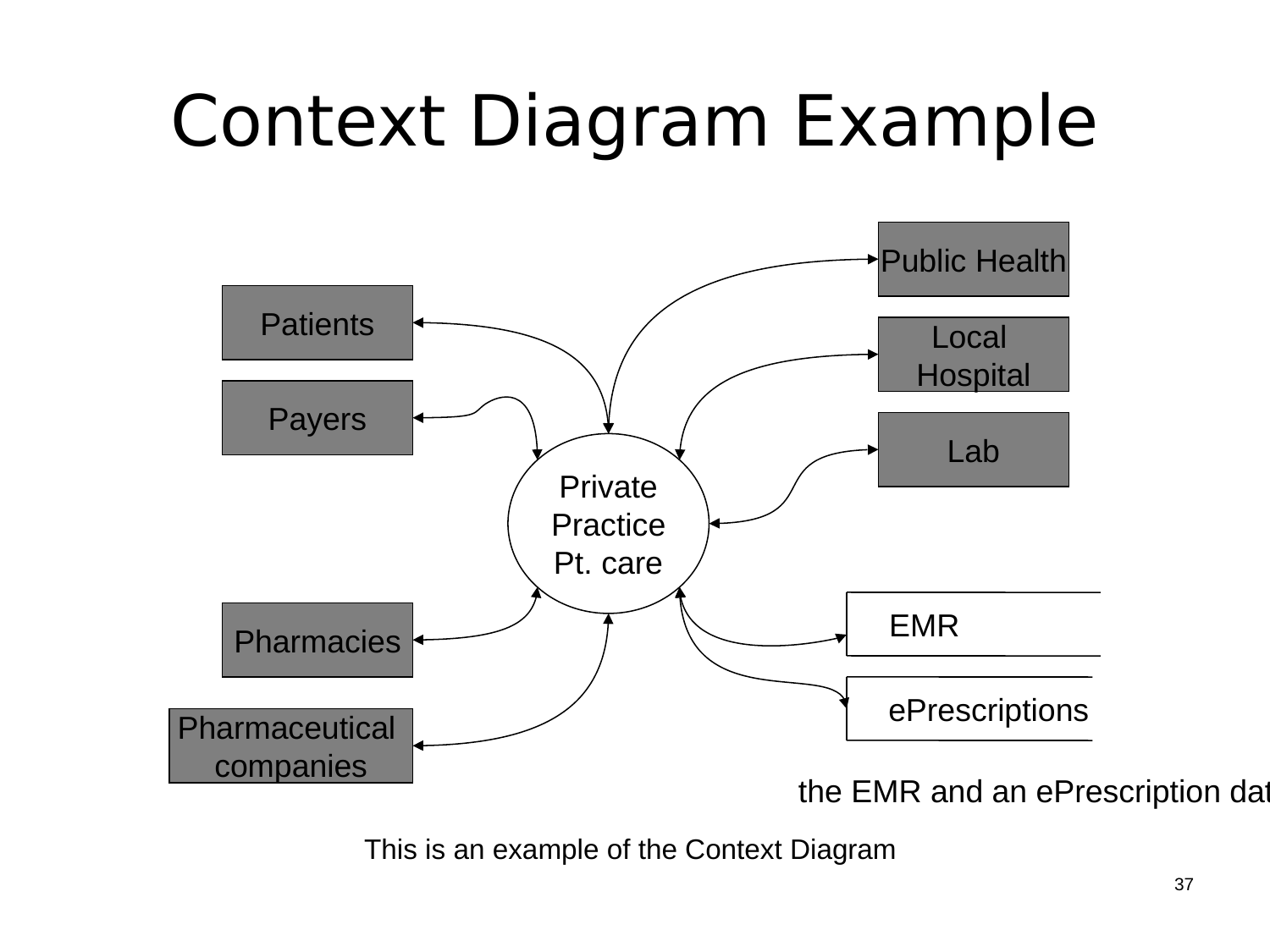

# Context Diagram Example
Public Health
Patients
Local
Hospital
Payers
Lab
Private
Practice
Pt. care

EMR
Pharmacies

ePrescriptions
Pharmaceutical
companies
the EMR and an ePrescription data store
This is an example of the Context Diagram
  37